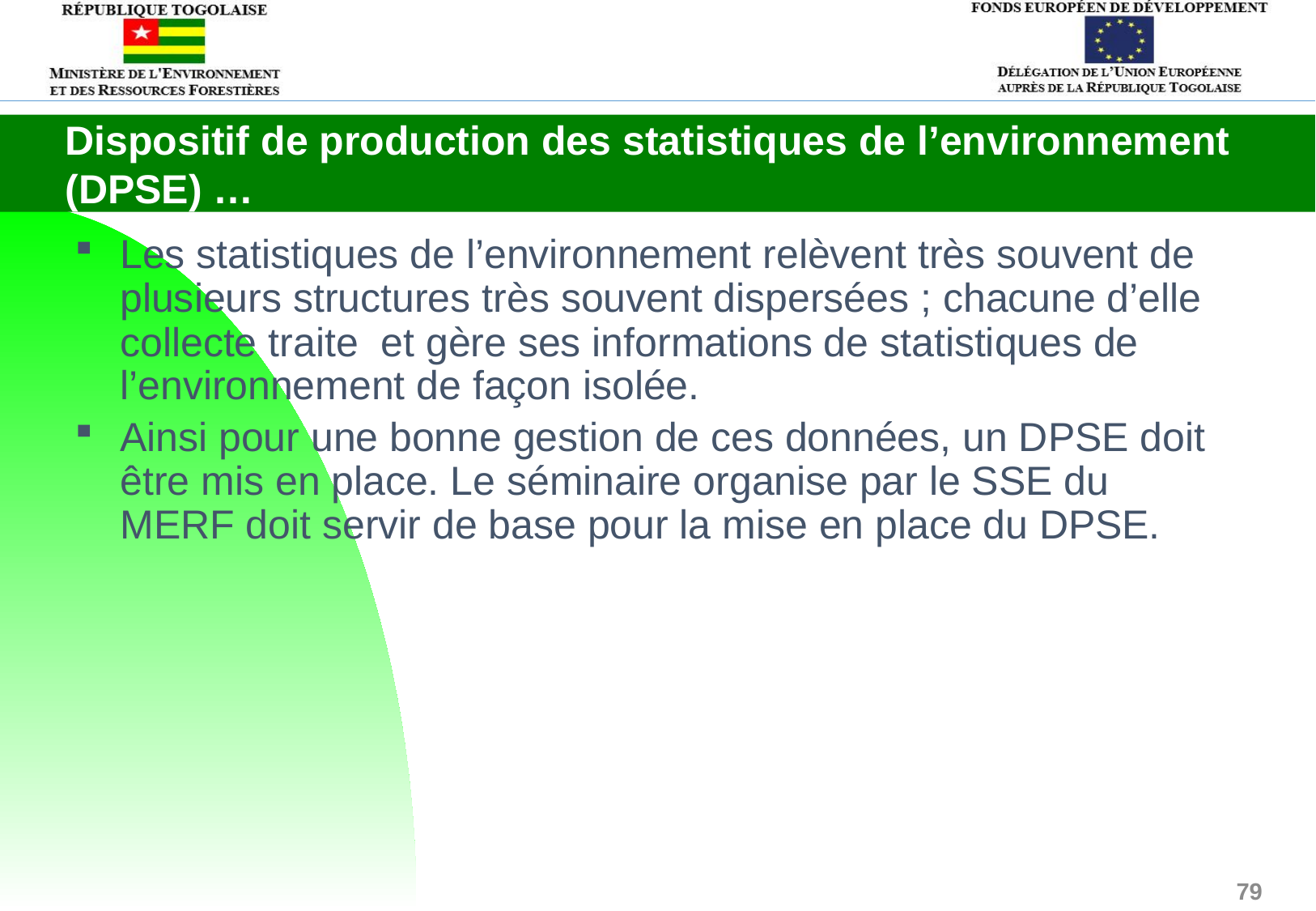

Dispositif de production des statistiques de l’environnement (DPSE) …
Les statistiques de l’environnement relèvent très souvent de  plusieurs structures très souvent dispersées ; chacune d’elle collecte traite  et gère ses informations de statistiques de l’environnement de façon isolée.
Ainsi pour une bonne gestion de ces données, un DPSE doit être mis en place. Le séminaire organise par le SSE du MERF doit servir de base pour la mise en place du DPSE.
79